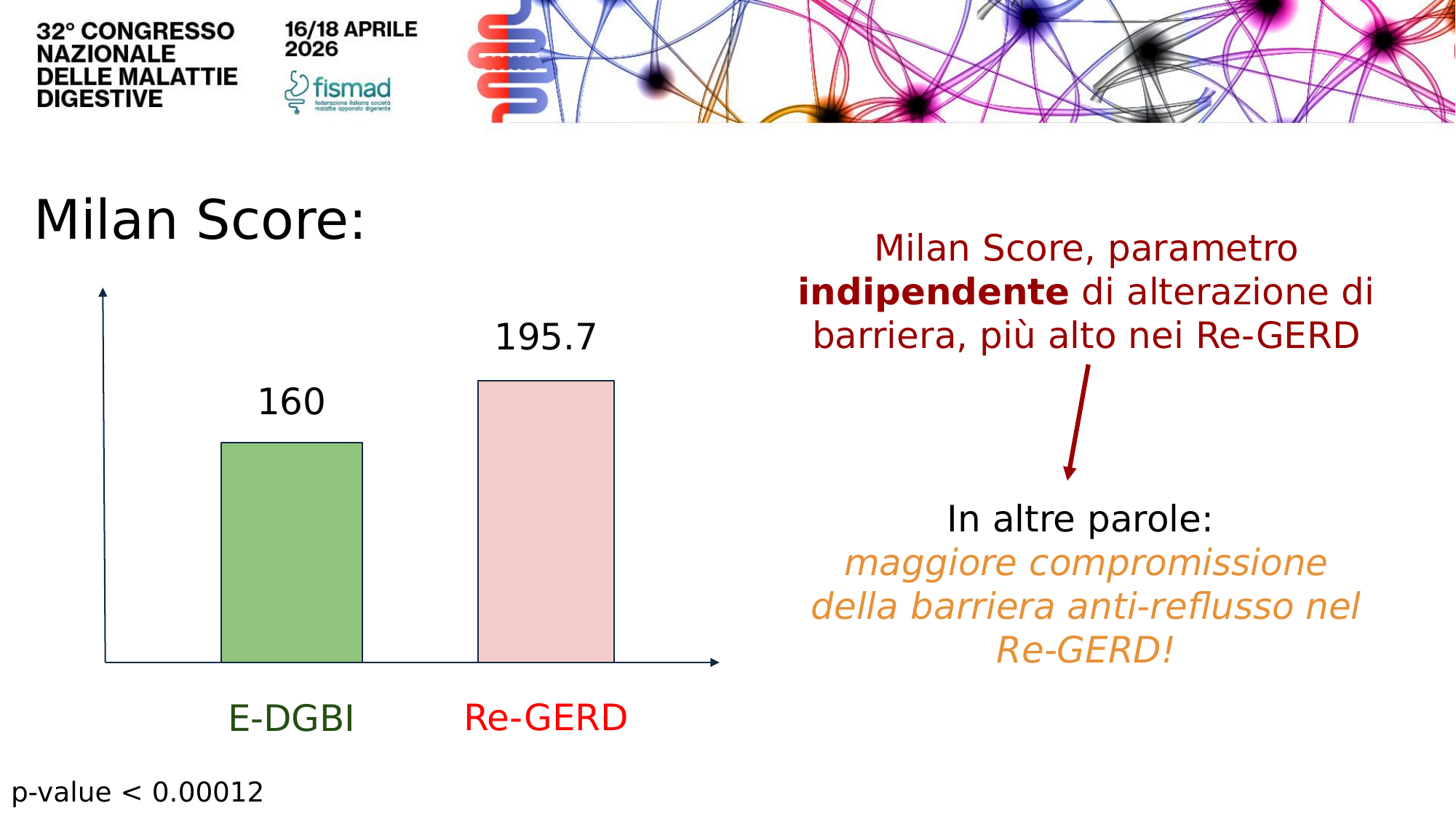

Milan Score:
Milan Score, parametro indipendente di alterazione di barriera, più alto nei Re-GERD
195.7
160

In altre parole:
maggiore compromissione della barriera anti-reflusso nel Re-GERD!
Re-GERD
E-DGBI
p-value < 0.00012